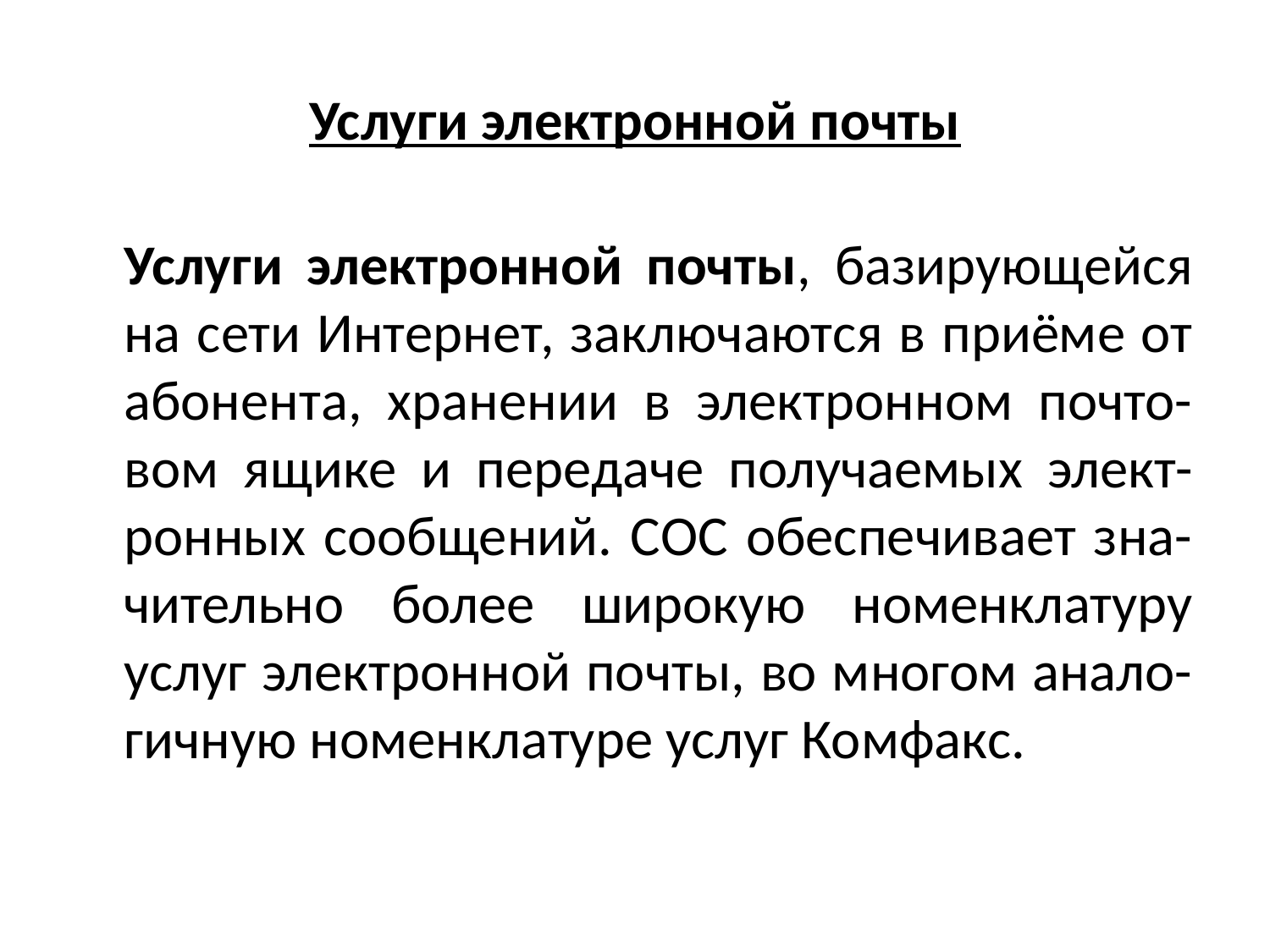

# Услуги электронной почты
	Услуги электронной почты, базирующейся на сети Интернет, заключаются в приёме от абонента, хранении в электронном почто-вом ящике и передаче получаемых элект- ронных сообщений. СОС обеспечивает зна- чительно более широкую номенклатуру услуг электронной почты, во многом анало- гичную номенклатуре услуг Комфакс.